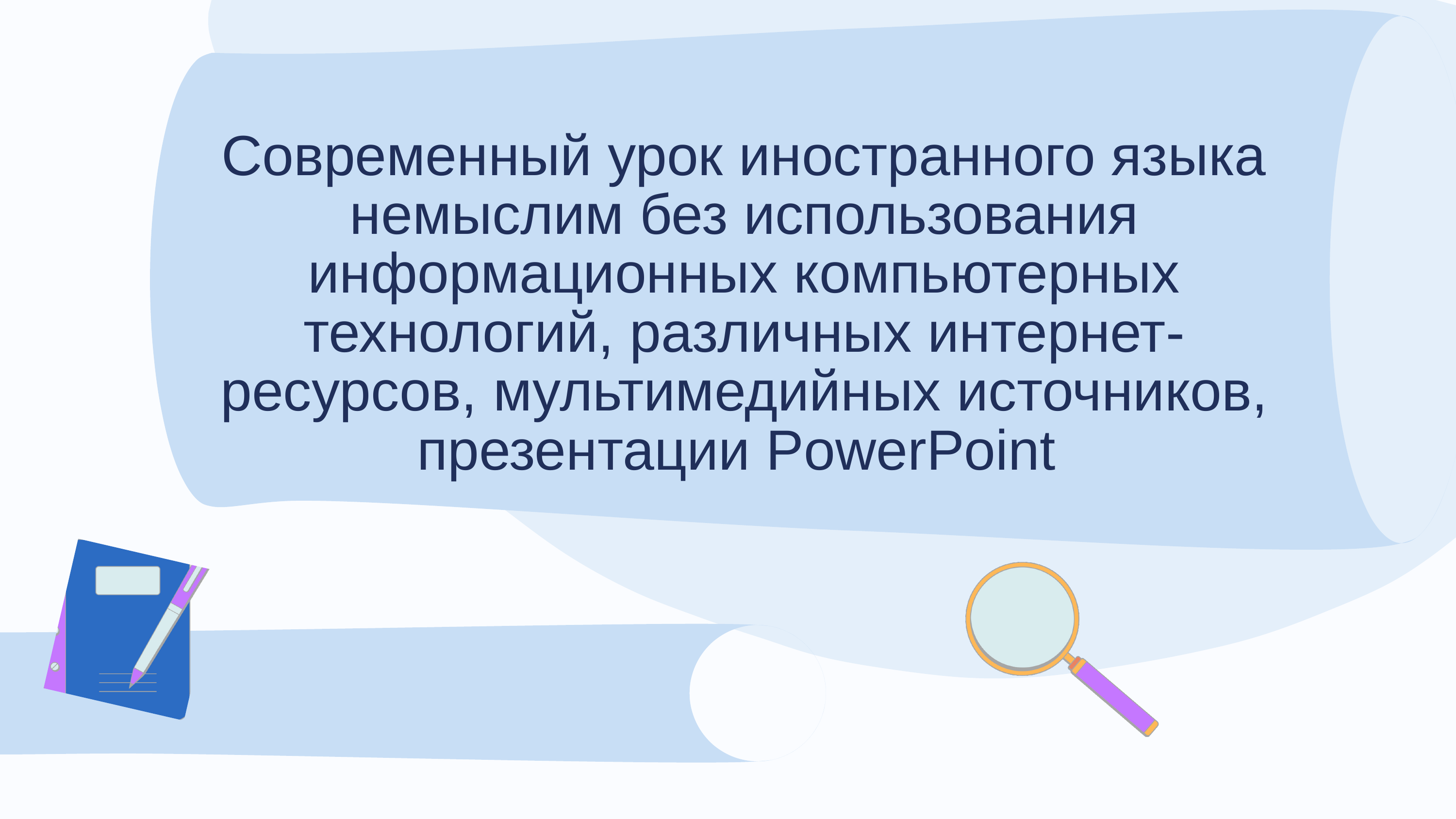

Современный урок иностранного языка немыслим без использования информационных компьютерных технологий, различных интернет-ресурсов, мультимедийных источников, презентации PowerPoint